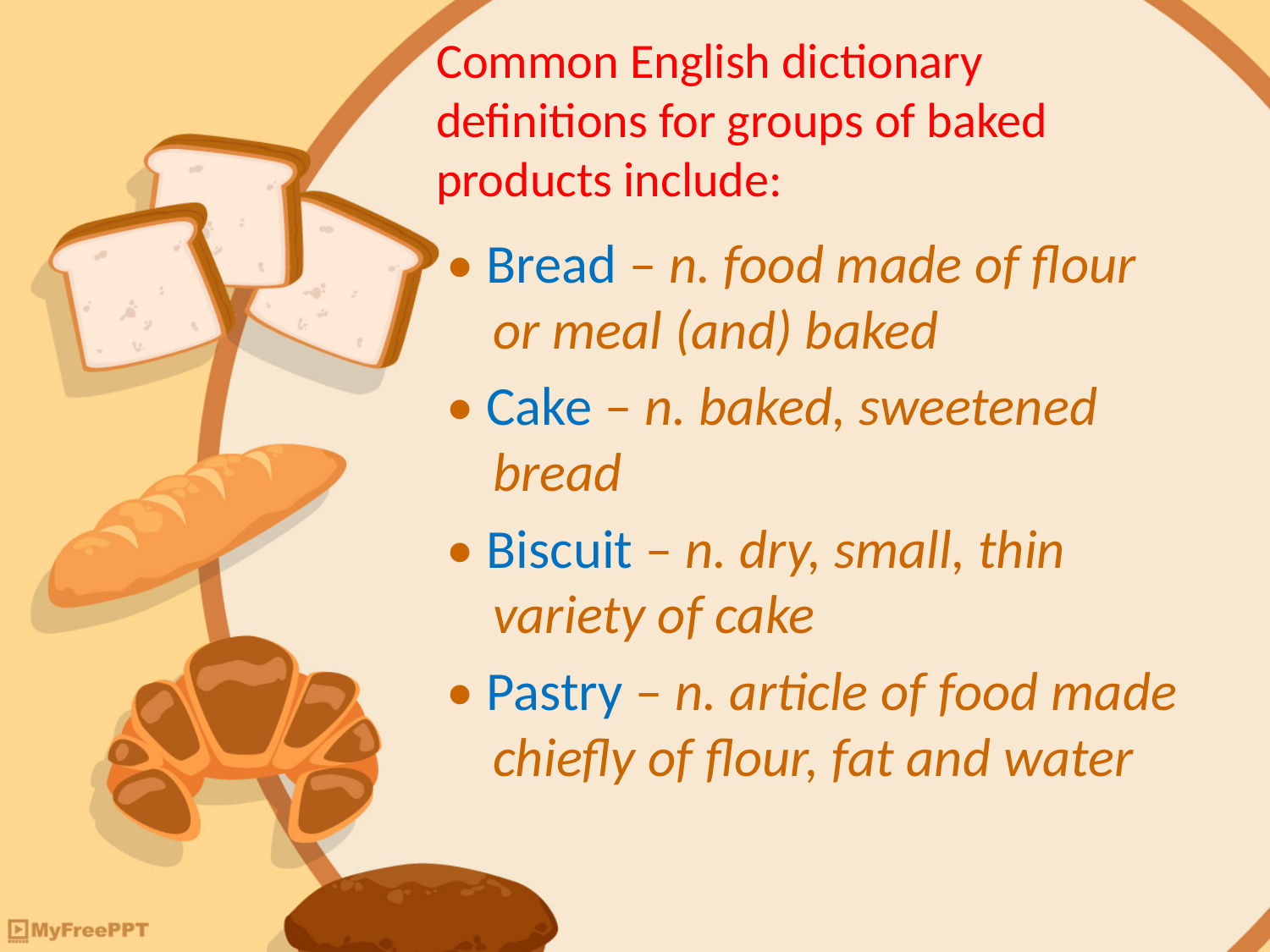

# Common English dictionary definitions for groups of baked products include:
• Bread – n. food made of flour or meal (and) baked
• Cake – n. baked, sweetened bread
• Biscuit – n. dry, small, thin variety of cake
• Pastry – n. article of food made chiefly of flour, fat and water